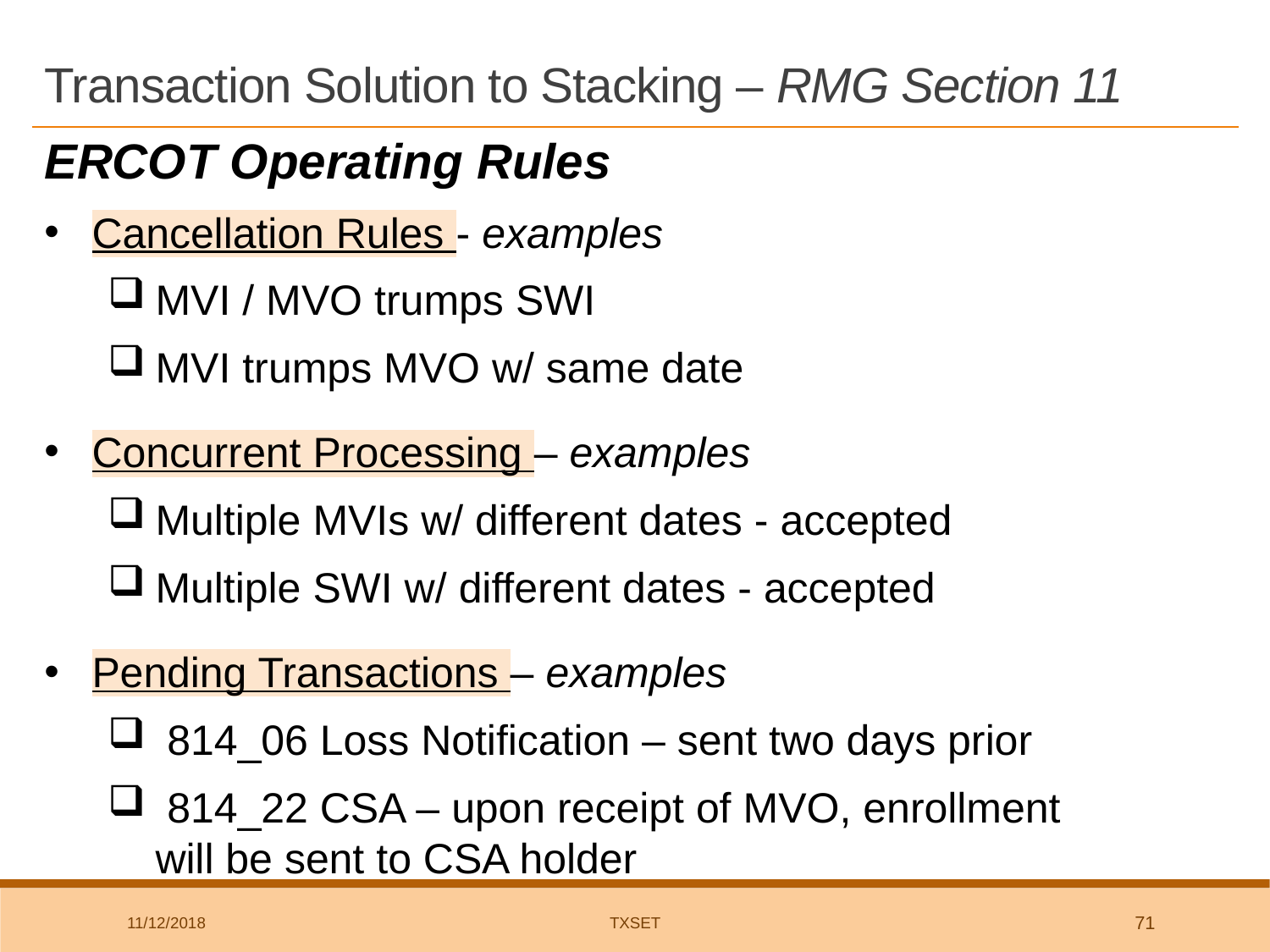

# Transaction Solution to Stacking – RMG Section 11
ERCOT Operating Rules

Cancellation Rules - examples

MVI / MVO trumps SWI

MVI trumps MVO w/ same date

Concurrent Processing – examples

Multiple MVIs w/ different dates - accepted

Multiple SWI w/ different dates - accepted

Pending Transactions – examples

 814_06 Loss Notification – sent two days prior

 814_22 CSA – upon receipt of MVO, enrollment will be sent to CSA holder
11/12/2018
TxSET
71